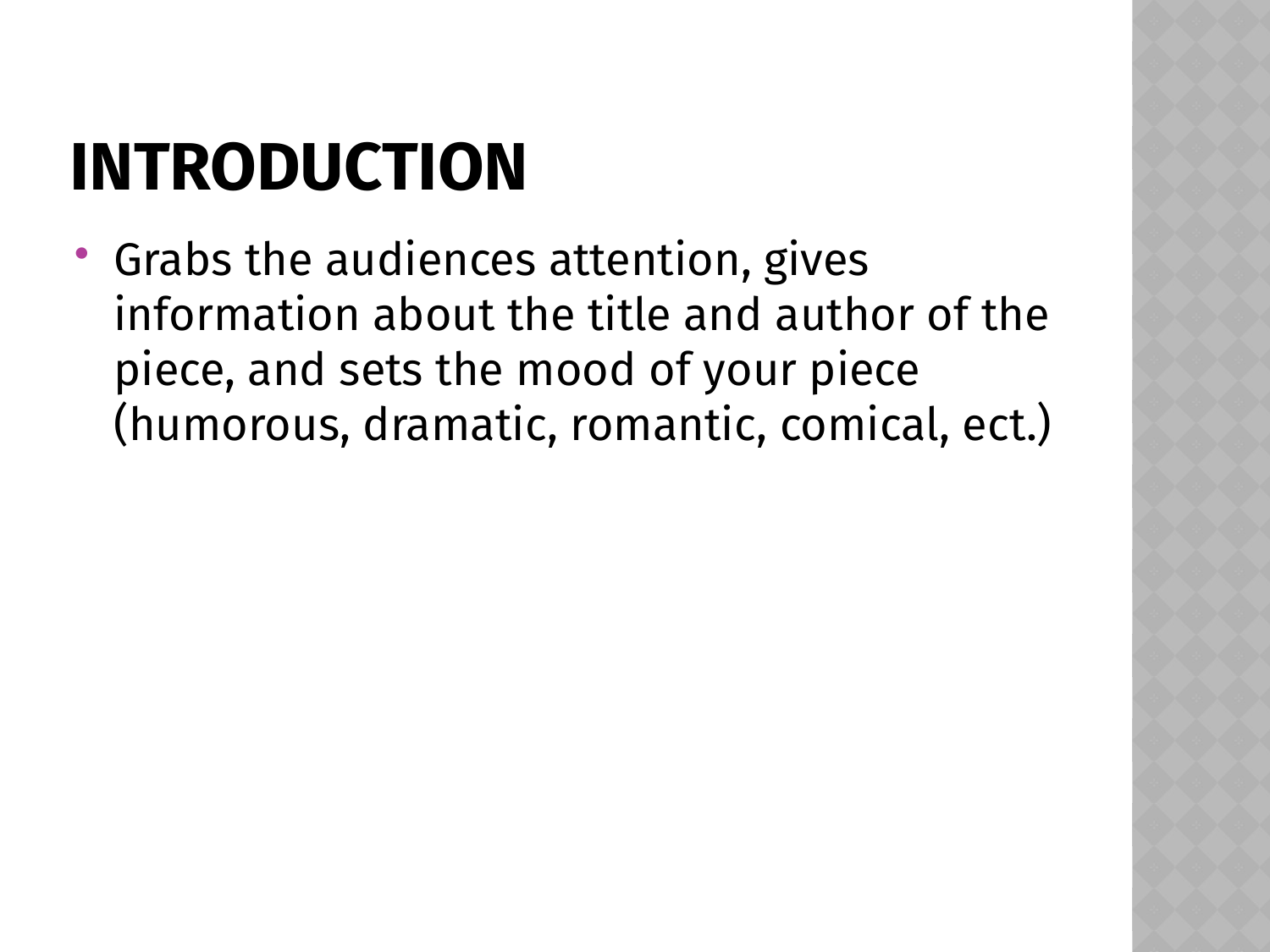

# Introduction
Grabs the audiences attention, gives information about the title and author of the piece, and sets the mood of your piece (humorous, dramatic, romantic, comical, ect.)